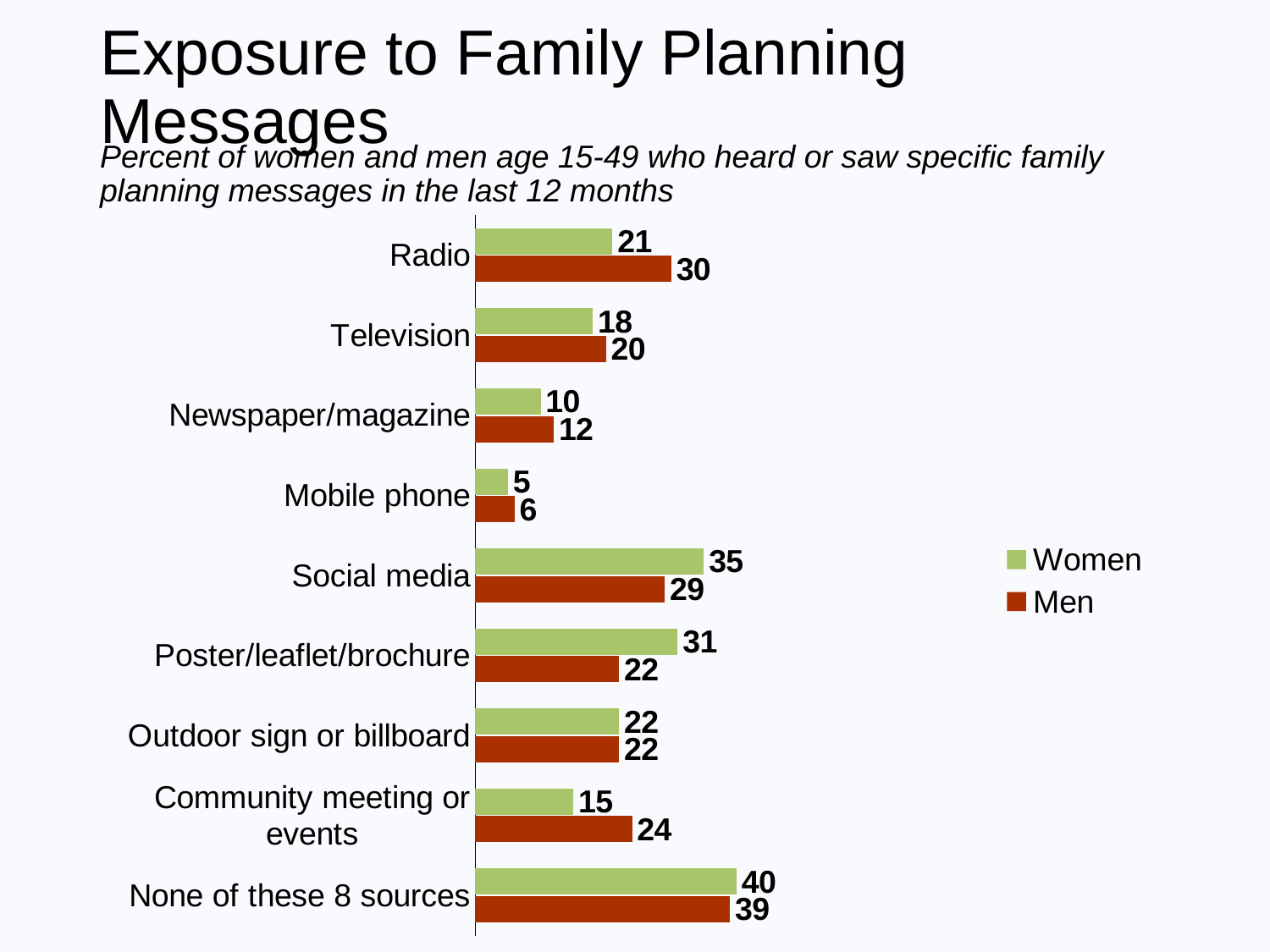

# Exposure to Family Planning Messages
Percent of women and men age 15-49 who heard or saw specific family planning messages in the last 12 months

### Chart

| Category | Men | Women |
|---|---|---|
| None of these 8 sources | 39.0 | 40.0 |
| Community meeting or events | 24.0 | 15.0 |
| Outdoor sign or billboard | 22.0 | 22.0 |
| Poster/leaflet/brochure | 22.0 | 31.0 |
| Social media | 29.0 | 35.0 |
| Mobile phone | 6.0 | 5.0 |
| Newspaper/magazine | 12.0 | 10.0 |
| Television | 20.0 | 18.0 |
| Radio | 30.0 | 21.0 |